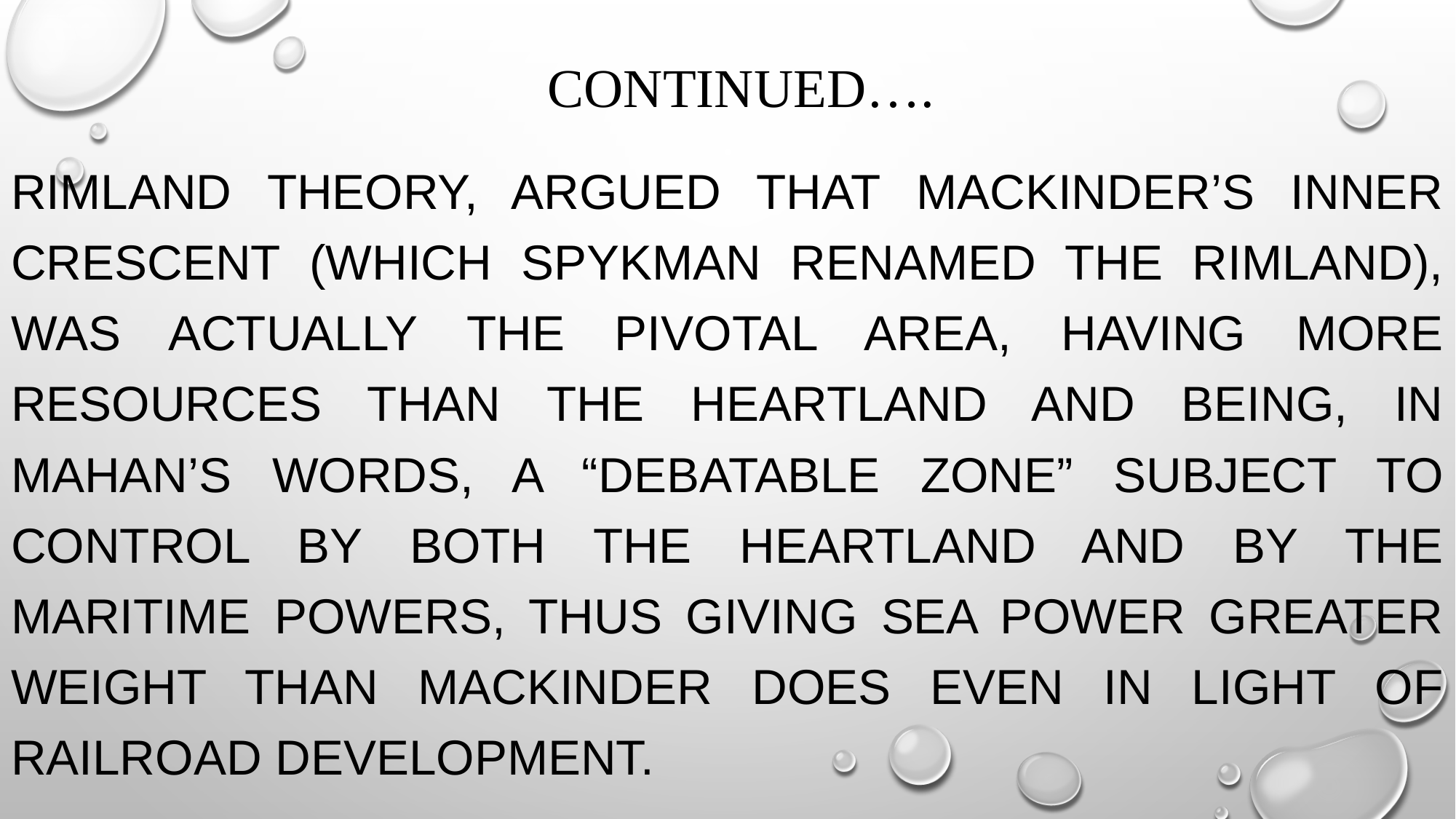

# continued….
Rimland Theory, argued that Mackinder’s Inner Crescent (which Spykman renamed the Rimland), was actually the pivotal area, having more resources than the Heartland and being, in Mahan’s words, a “debatable zone” subject to control by both the Heartland and by the maritime powers, thus giving sea power greater weight than Mackinder does even in light of railroad development.